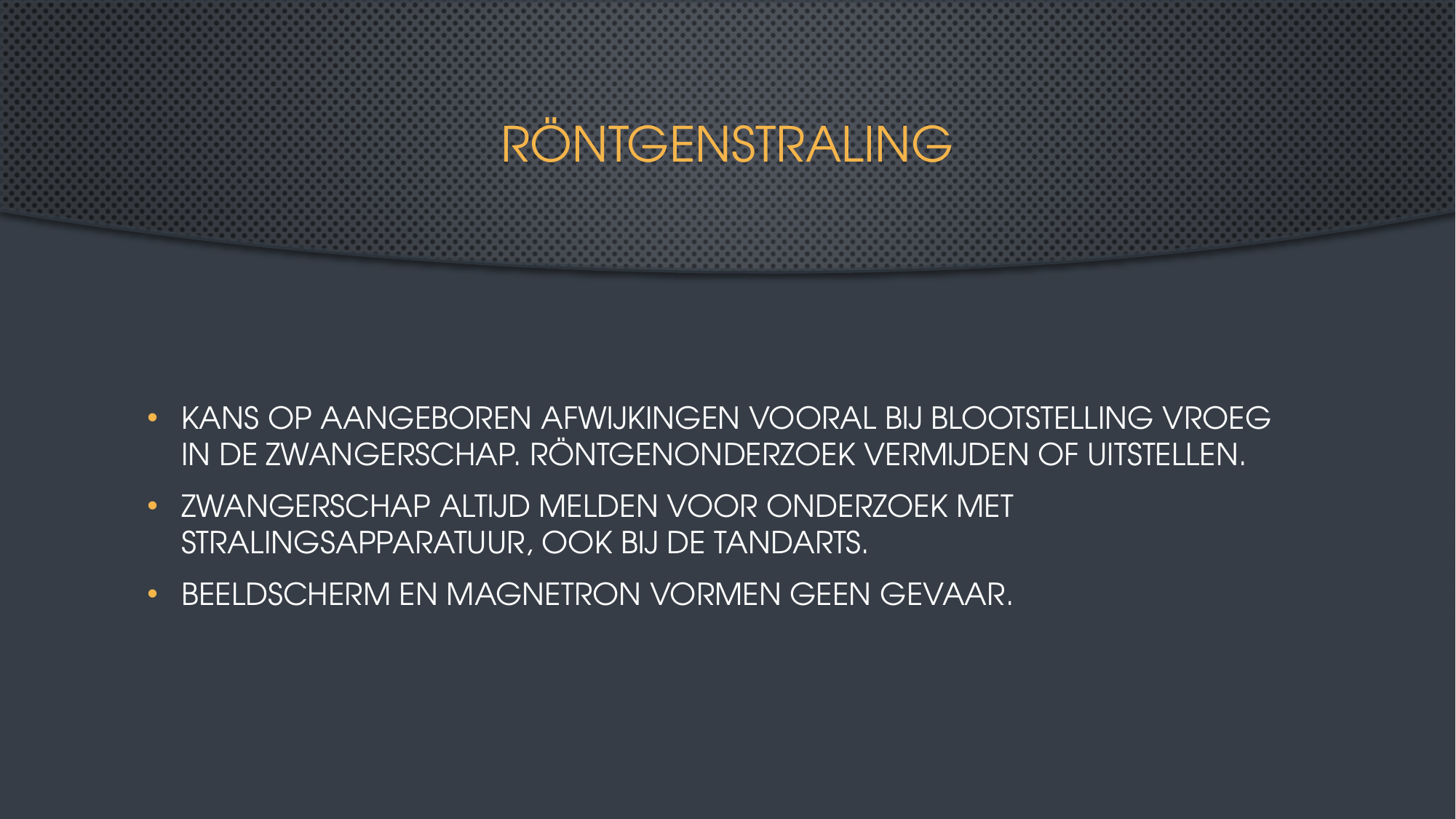

# Röntgenstraling
Kans op aangeboren afwijkingen vooral bij blootstelling vroeg in de zwangerschap. Röntgenonderzoek vermijden of uitstellen.
Zwangerschap altijd melden voor onderzoek met stralingsapparatuur, ook bij de tandarts.
Beeldscherm en magnetron vormen geen gevaar.